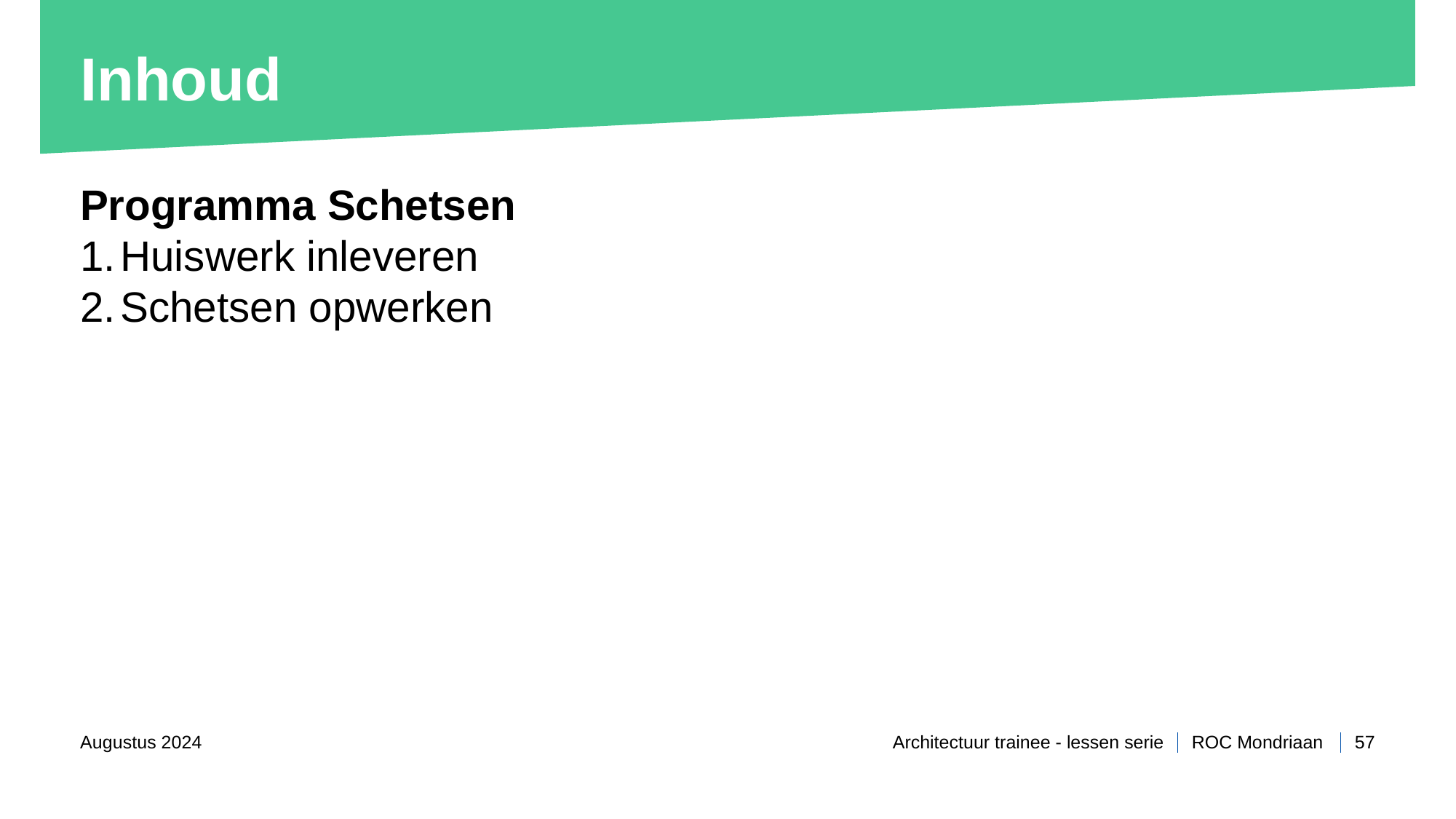

# Inhoud
Programma Schetsen
Huiswerk inleveren
Schetsen opwerken

Augustus 2024
Architectuur trainee - lessen serie
57